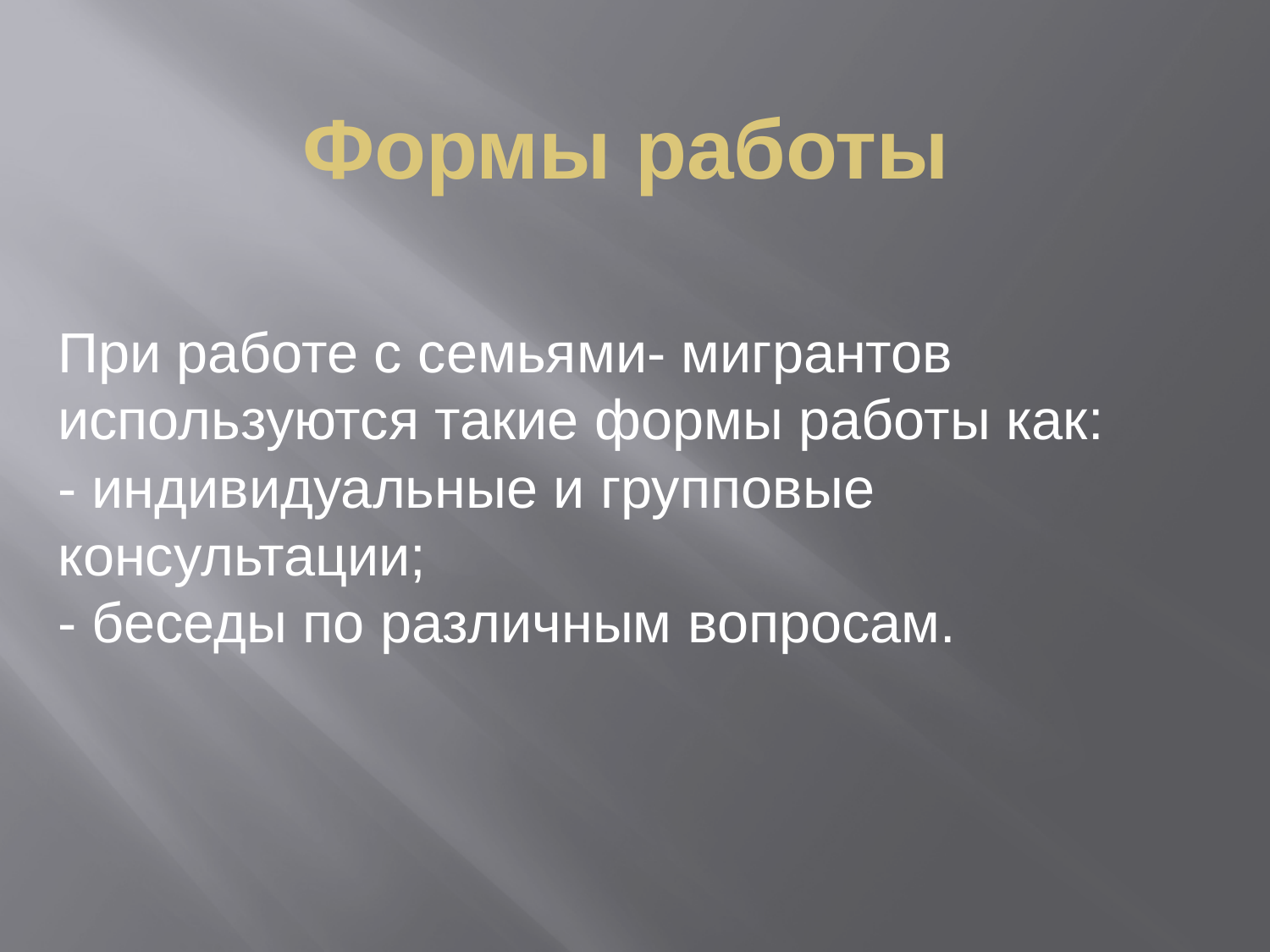

# Формы работы

При работе с семьями- мигрантов  используются такие формы работы как: 
- индивидуальные и групповые консультации; 
- беседы по различным вопросам.